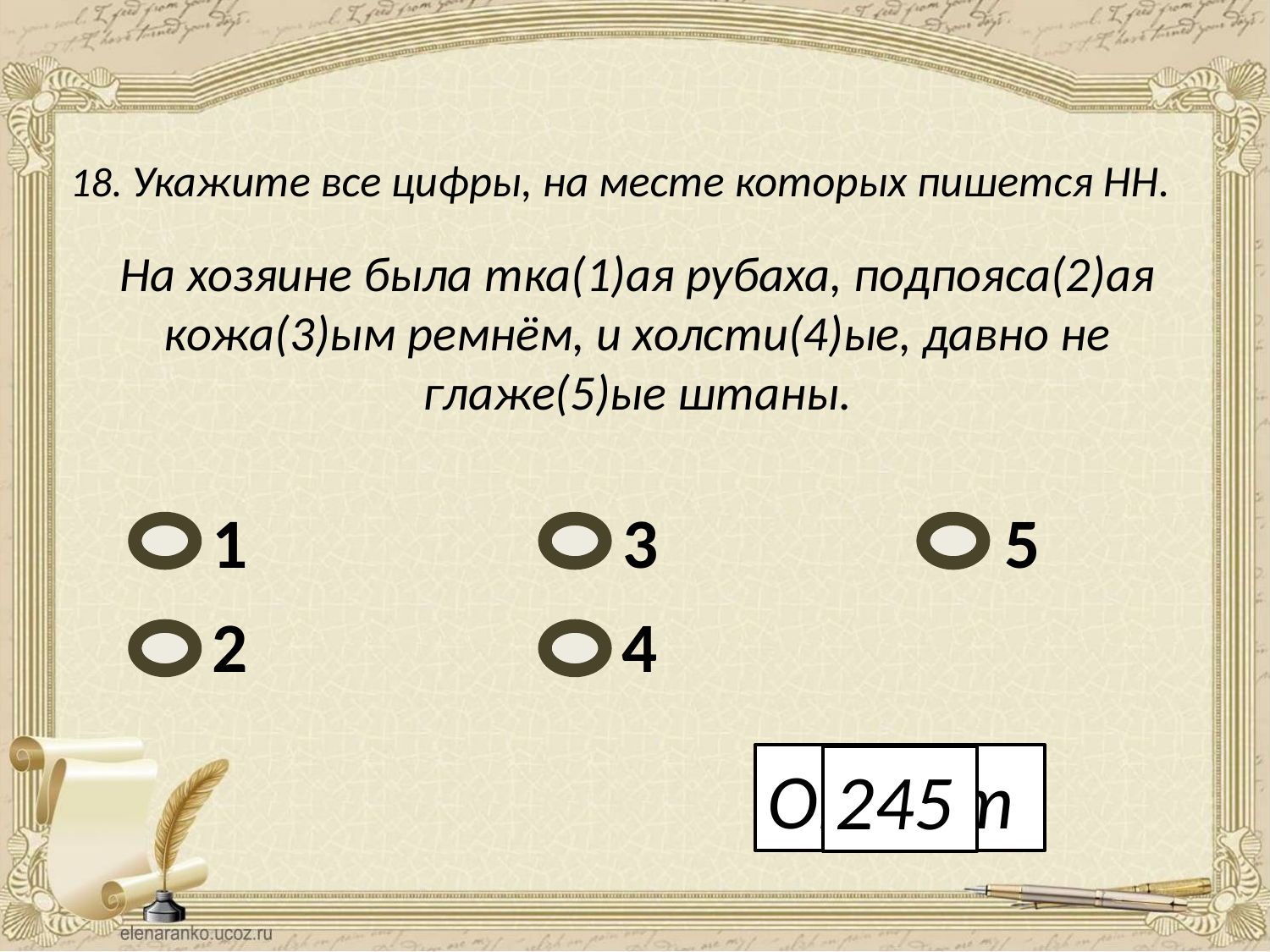

18. Укажите все цифры, на месте которых пишется НН.
На хозяине была тка(1)ая рубаха, подпояса(2)ая кожа(3)ым ремнём, и холсти(4)ые, давно не глаже(5)ые штаны.
1
3
5

2
4

Ответ
245